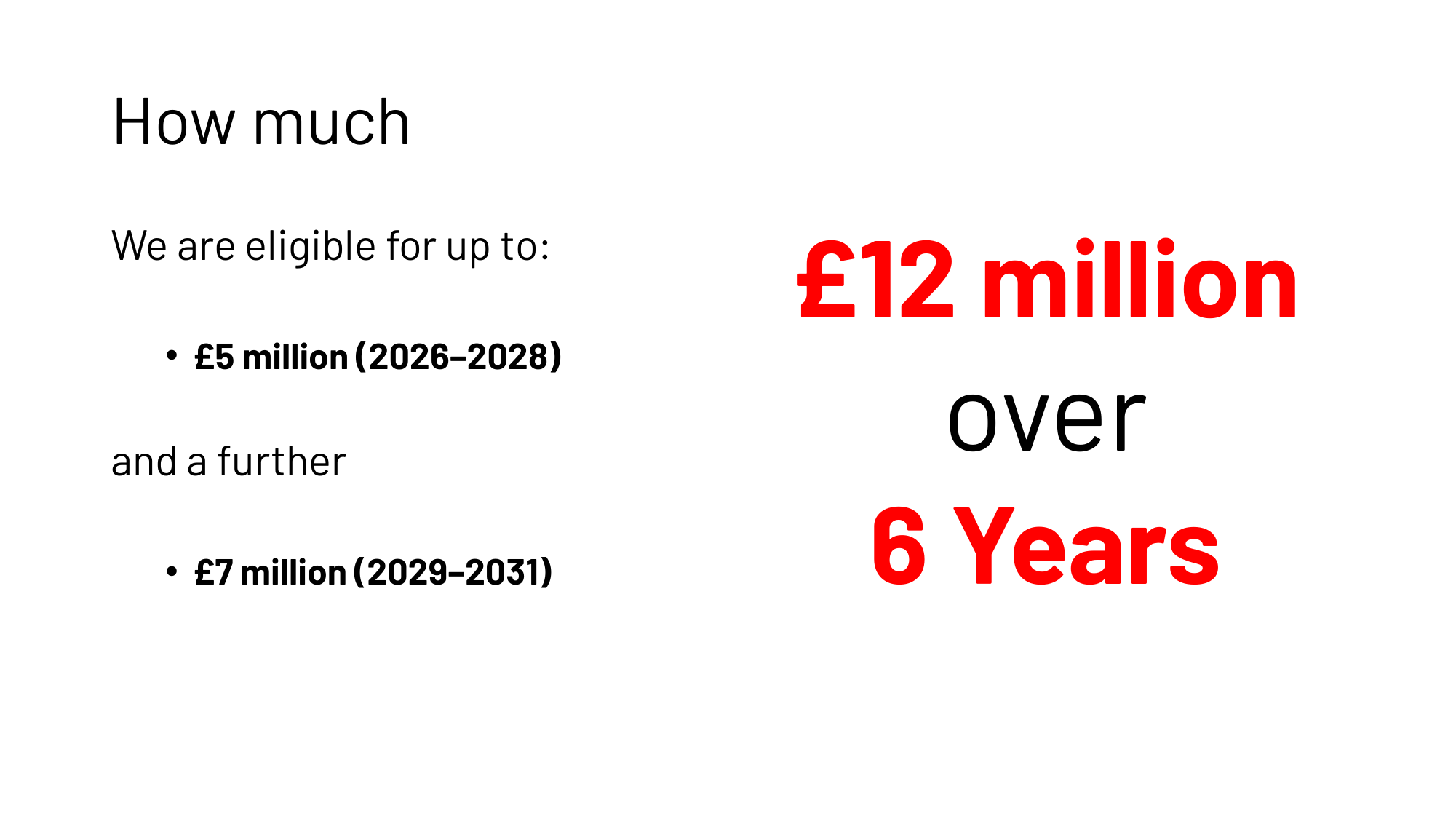

# How much
We are eligible for up to:

£5 million (2026–2028)

and a further

£7 million (2029–2031)
£12 million
over
6 Years